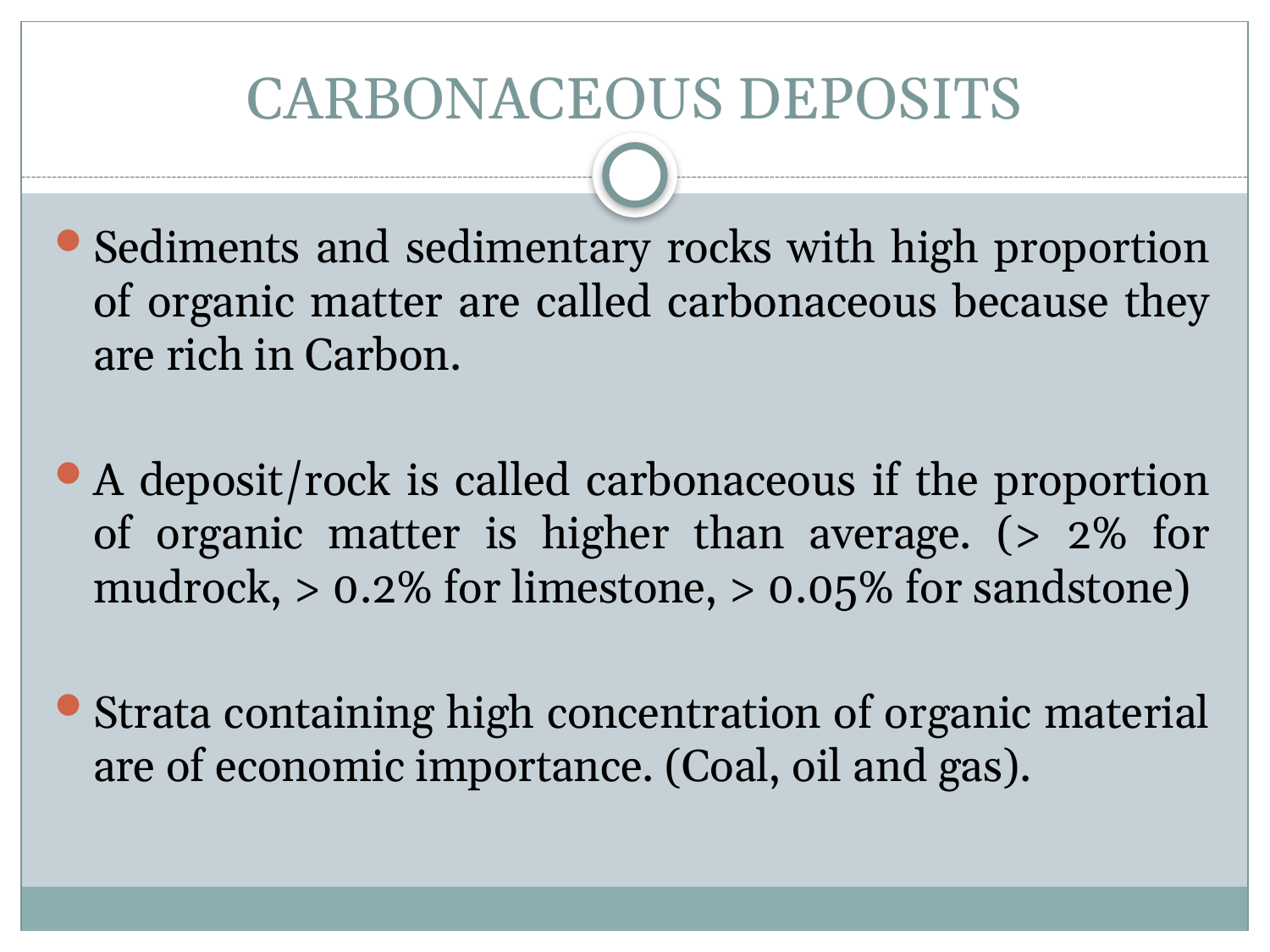

# Carbonaceous Deposits
Sediments and sedimentary rocks with high proportion of organic matter are called carbonaceous because they are rich in Carbon.

A deposit/rock is called carbonaceous if the proportion of organic matter is higher than average. (> 2% for mudrock, > 0.2% for limestone, > 0.05% for sandstone)

Strata containing high concentration of organic material are of economic importance. (Coal, oil and gas).